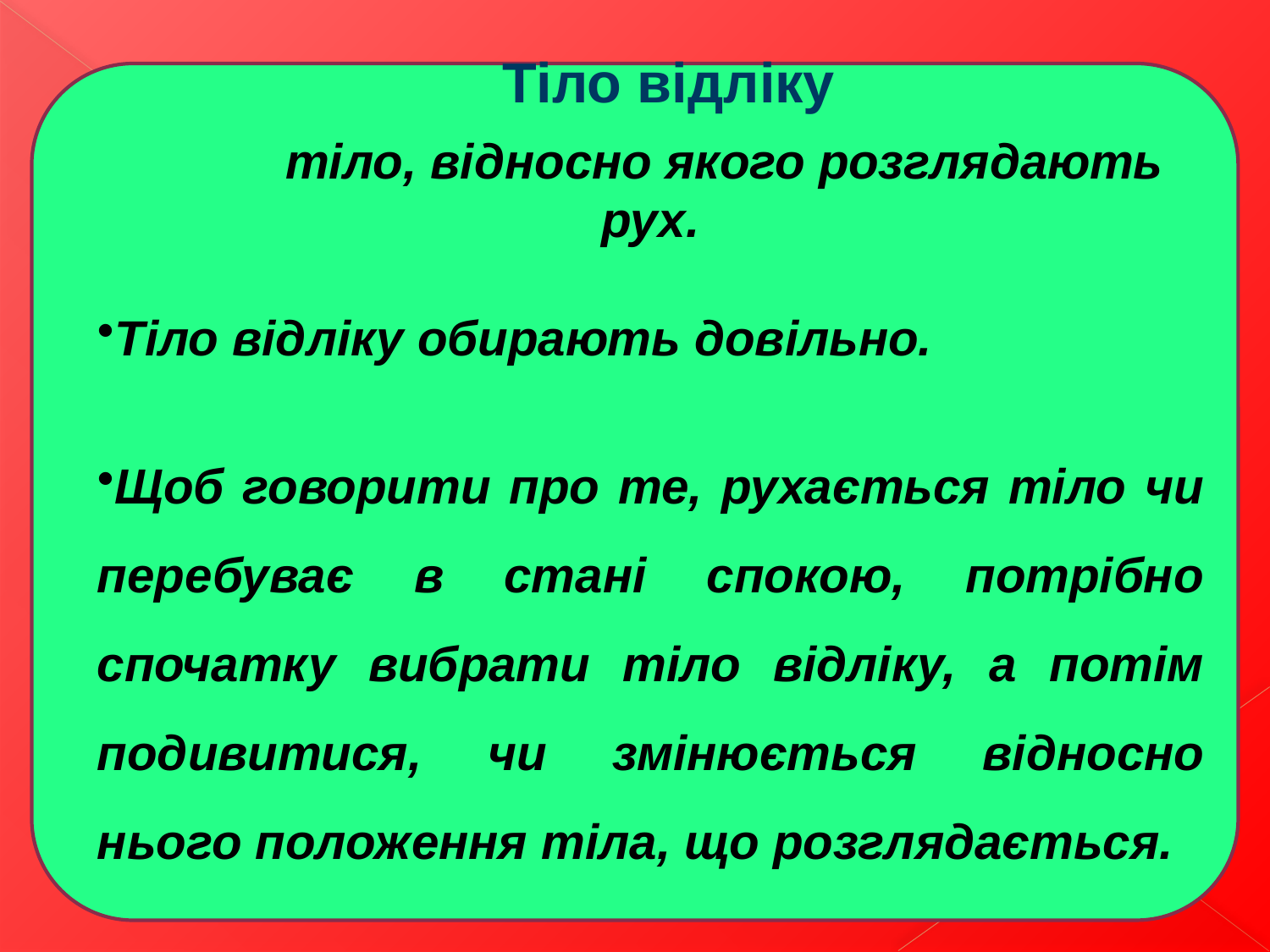

# Тіло відліку

          тіло, відносно якого розглядають рух.

Тіло відліку обирають довільно.

Щоб говорити про те, рухається тіло чи перебуває в стані спокою, потрібно спочатку вибрати тіло відліку, а потім подивитися, чи змінюється відносно нього положення тіла, що розглядається.